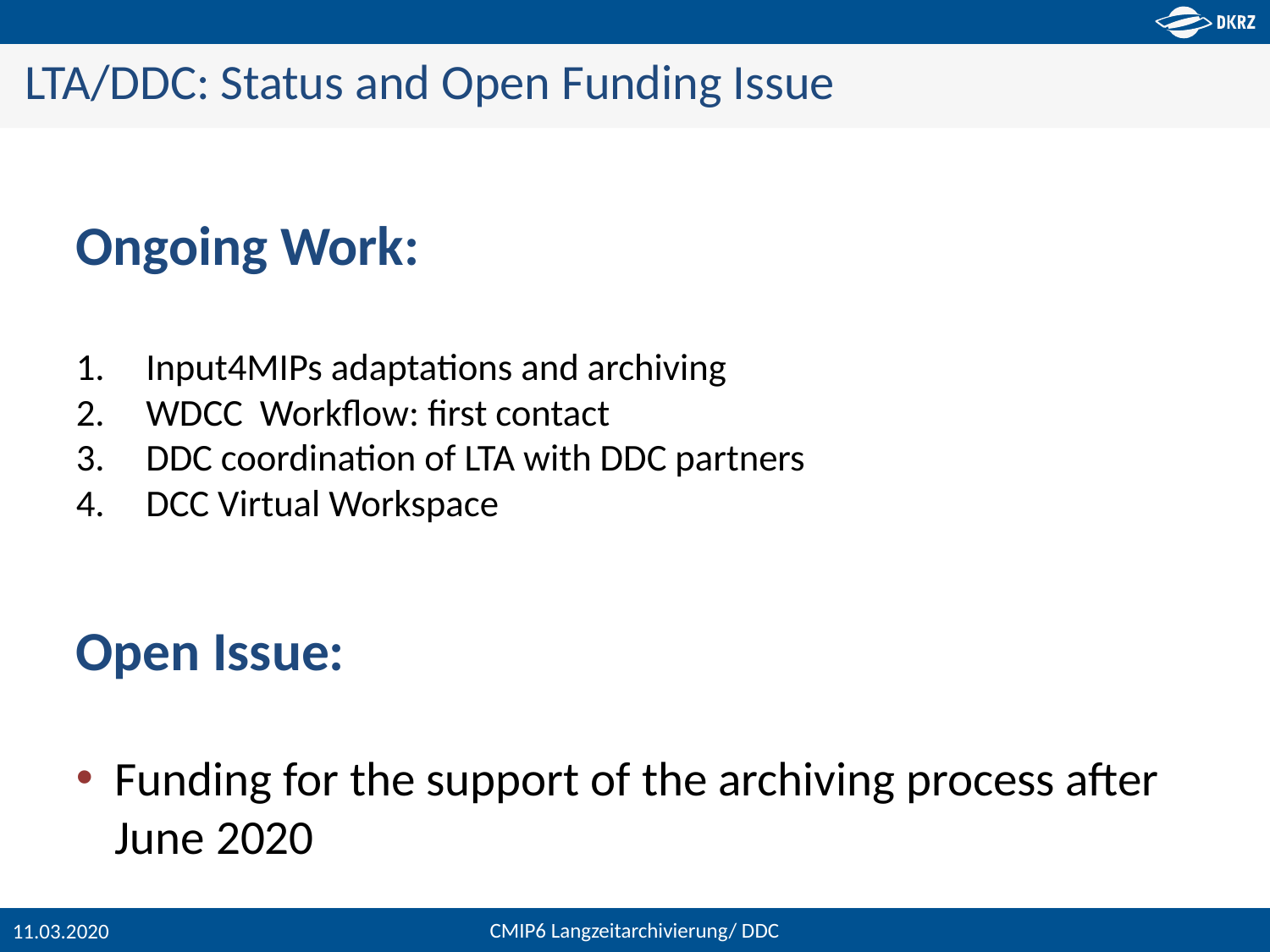

LTA/DDC: Status and Open Funding Issue

Ongoing Work:

Input4MIPs adaptations and archiving
WDCC  Workflow: first contact
DDC coordination of LTA with DDC partners
DCC Virtual Workspace

Open Issue:

Funding for the support of the archiving process after June 2020

11.03.2020
CMIP6 Langzeitarchivierung/ DDC